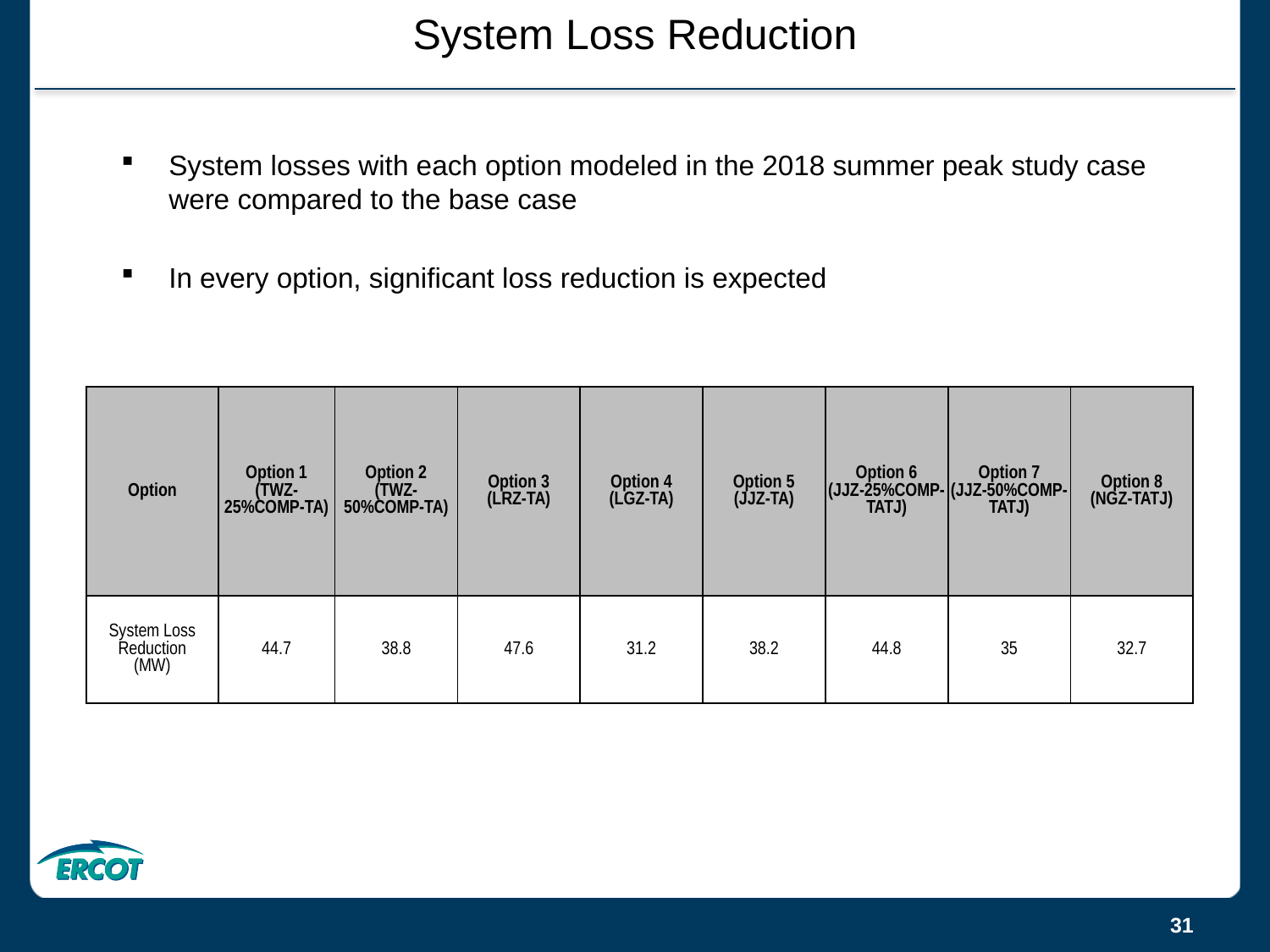

# System Loss Reduction

System losses with each option modeled in the 2018 summer peak study case were compared to the base case

In every option, significant loss reduction is expected
| Option | Option 1 (TWZ-25%COMP-TA) | Option 2 (TWZ-50%COMP-TA) | Option 3 (LRZ-TA) | Option 4 (LGZ-TA) | Option 5 (JJZ-TA) | Option 6 (JJZ-25%COMP-TATJ) | Option 7 (JJZ-50%COMP-TATJ) | Option 8 (NGZ-TATJ) |
| --- | --- | --- | --- | --- | --- | --- | --- | --- |
| System Loss Reduction (MW) | 44.7 | 38.8 | 47.6 | 31.2 | 38.2 | 44.8 | 35 | 32.7 |
31